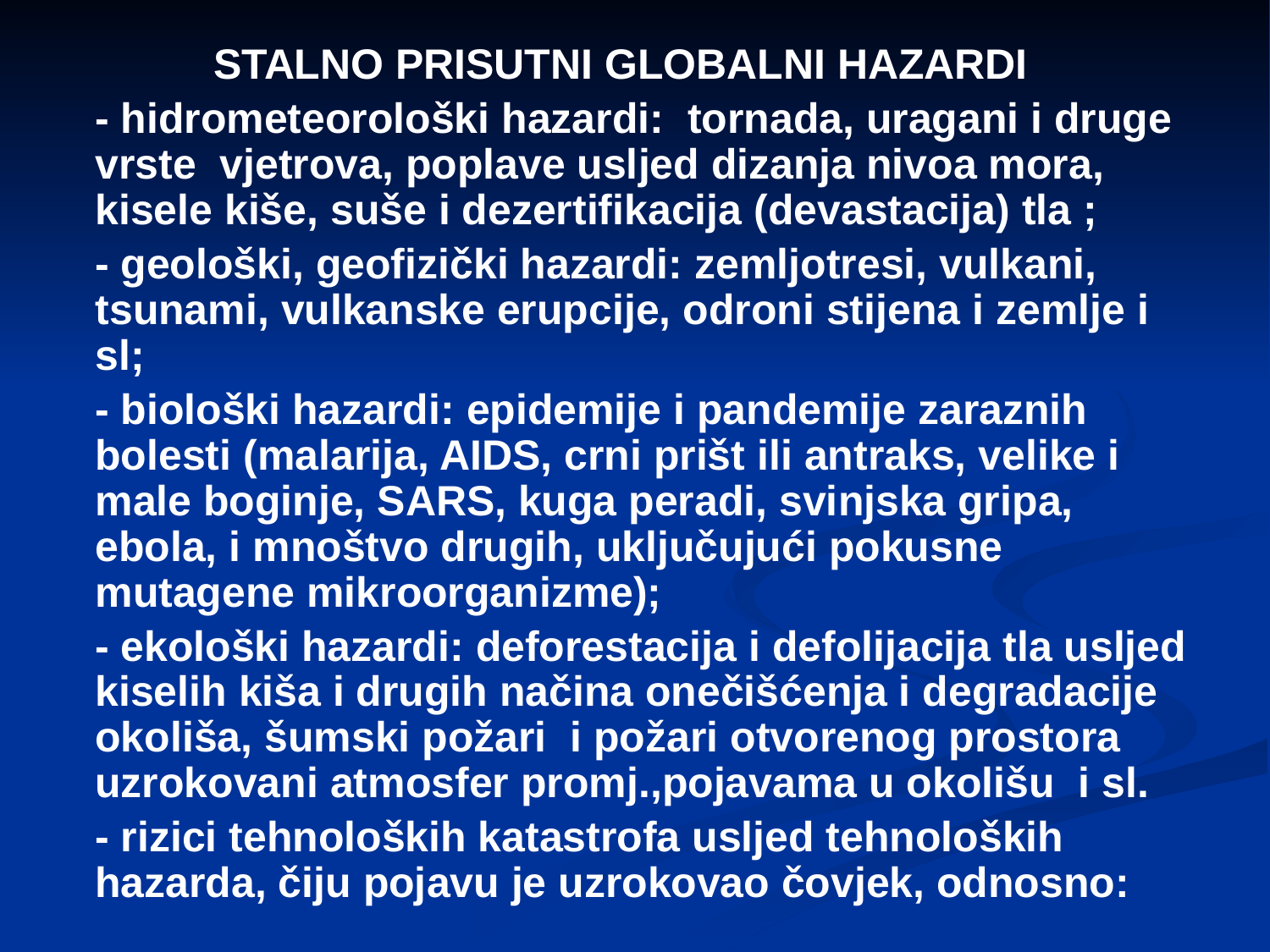

STALNO PRISUTNI GLOBALNI HAZARDI
    - hidrometeorološki hazardi:  tornada, uragani i druge vrste  vjetrova, poplave usljed dizanja nivoa mora, kisele kiše, suše i dezertifikacija (devastacija) tla ;
    - geološki, geofizički hazardi: zemljotresi, vulkani,  tsunami, vulkanske erupcije, odroni stijena i zemlje i sl;
    - biološki hazardi: epidemije i pandemije zaraznih bolesti (malarija, AIDS, crni prišt ili antraks, velike i male boginje, SARS, kuga peradi, svinjska gripa, ebola, i mnoštvo drugih, uključujući pokusne mutagene mikroorganizme);
    - ekološki hazardi: deforestacija i defolijacija tla usljed kiselih kiša i drugih načina onečišćenja i degradacije okoliša, šumski požari  i požari otvorenog prostora uzrokovani atmosfer promj.,pojavama u okolišu  i sl.
    - rizici tehnoloških katastrofa usljed tehnoloških hazarda, čiju pojavu je uzrokovao čovjek, odnosno: